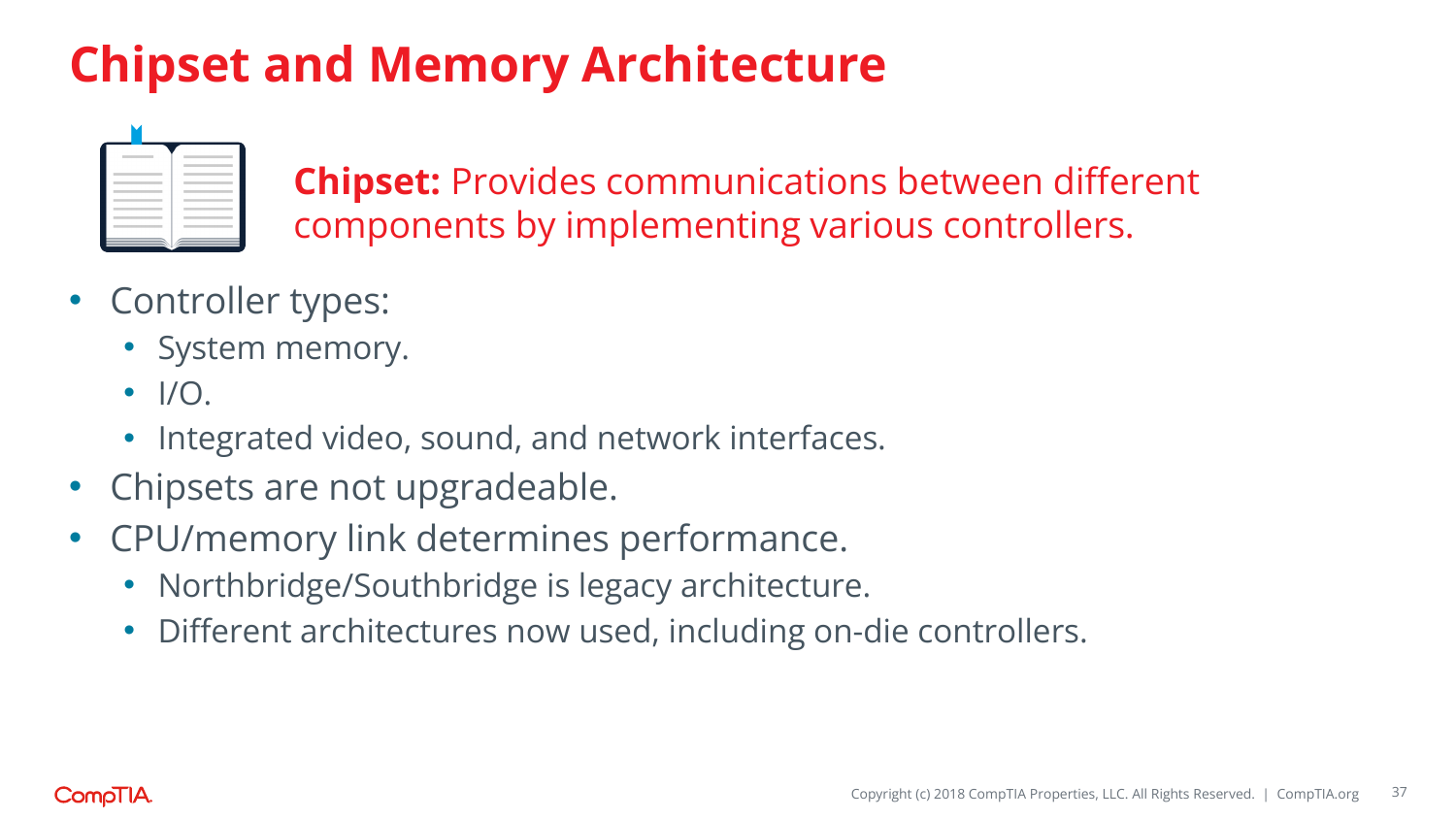

# Chipset and Memory Architecture
Chipset: Provides communications between different components by implementing various controllers.
Controller types:
System memory.
I/O.
Integrated video, sound, and network interfaces.
Chipsets are not upgradeable.
CPU/memory link determines performance.
Northbridge/Southbridge is legacy architecture.
Different architectures now used, including on-die controllers.
37